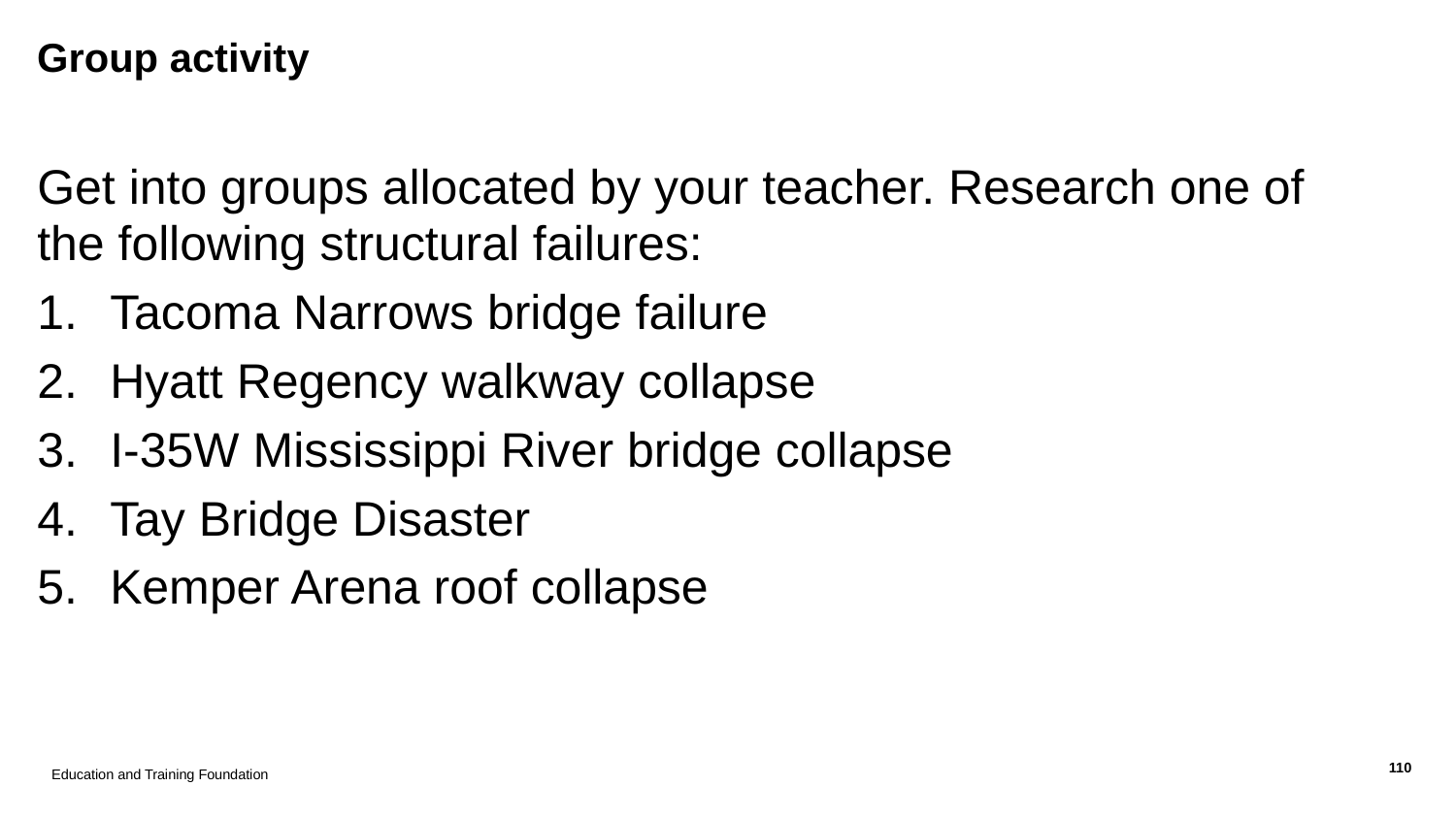

# Group activity
Get into groups allocated by your teacher. Research one of the following structural failures:
Tacoma Narrows bridge failure
Hyatt Regency walkway collapse
I-35W Mississippi River bridge collapse
Tay Bridge Disaster
Kemper Arena roof collapse

Education and Training Foundation
110